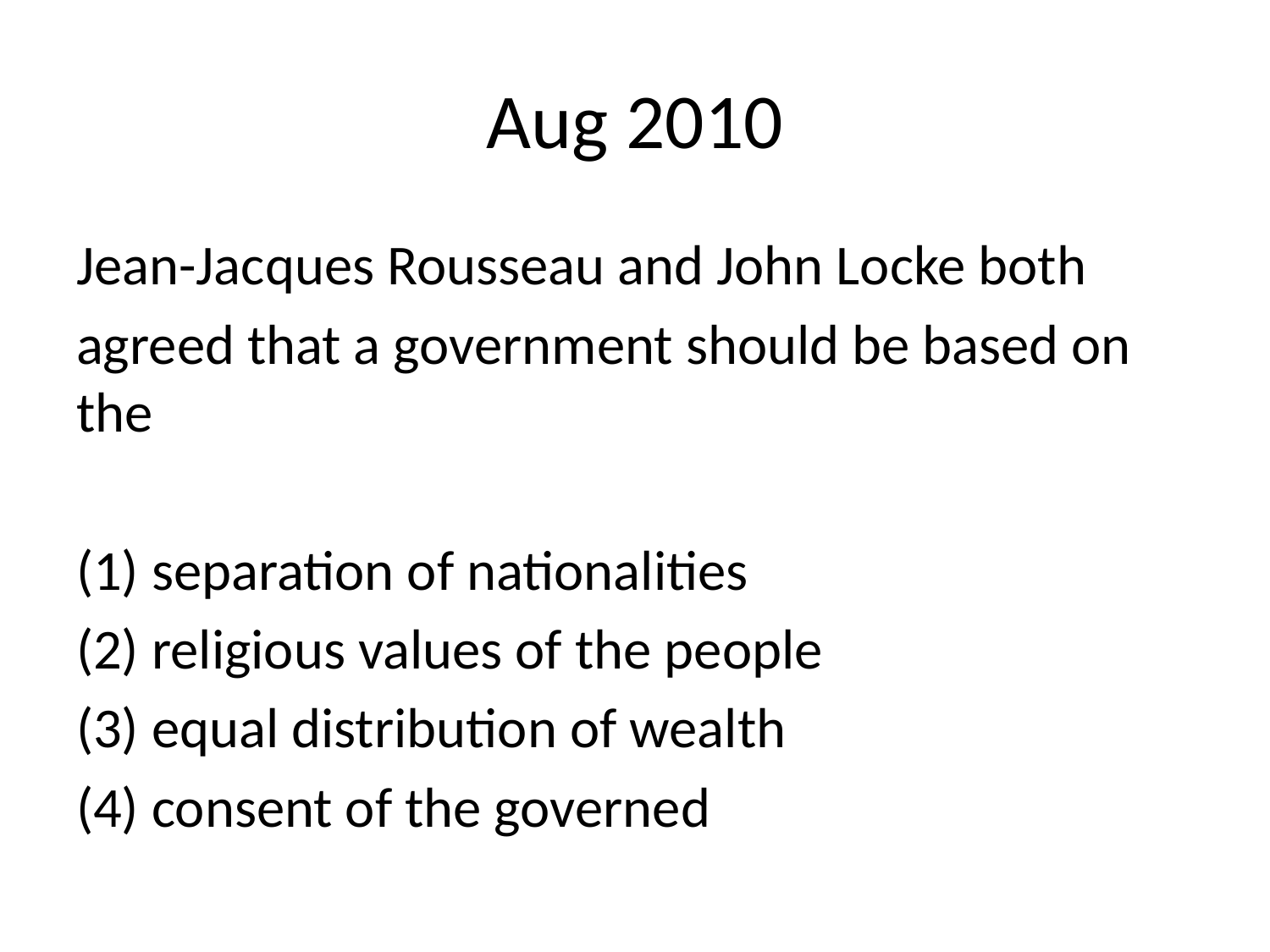

# Aug 2010
Jean-Jacques Rousseau and John Locke both
agreed that a government should be based on the

(1) separation of nationalities
(2) religious values of the people
(3) equal distribution of wealth
(4) consent of the governed